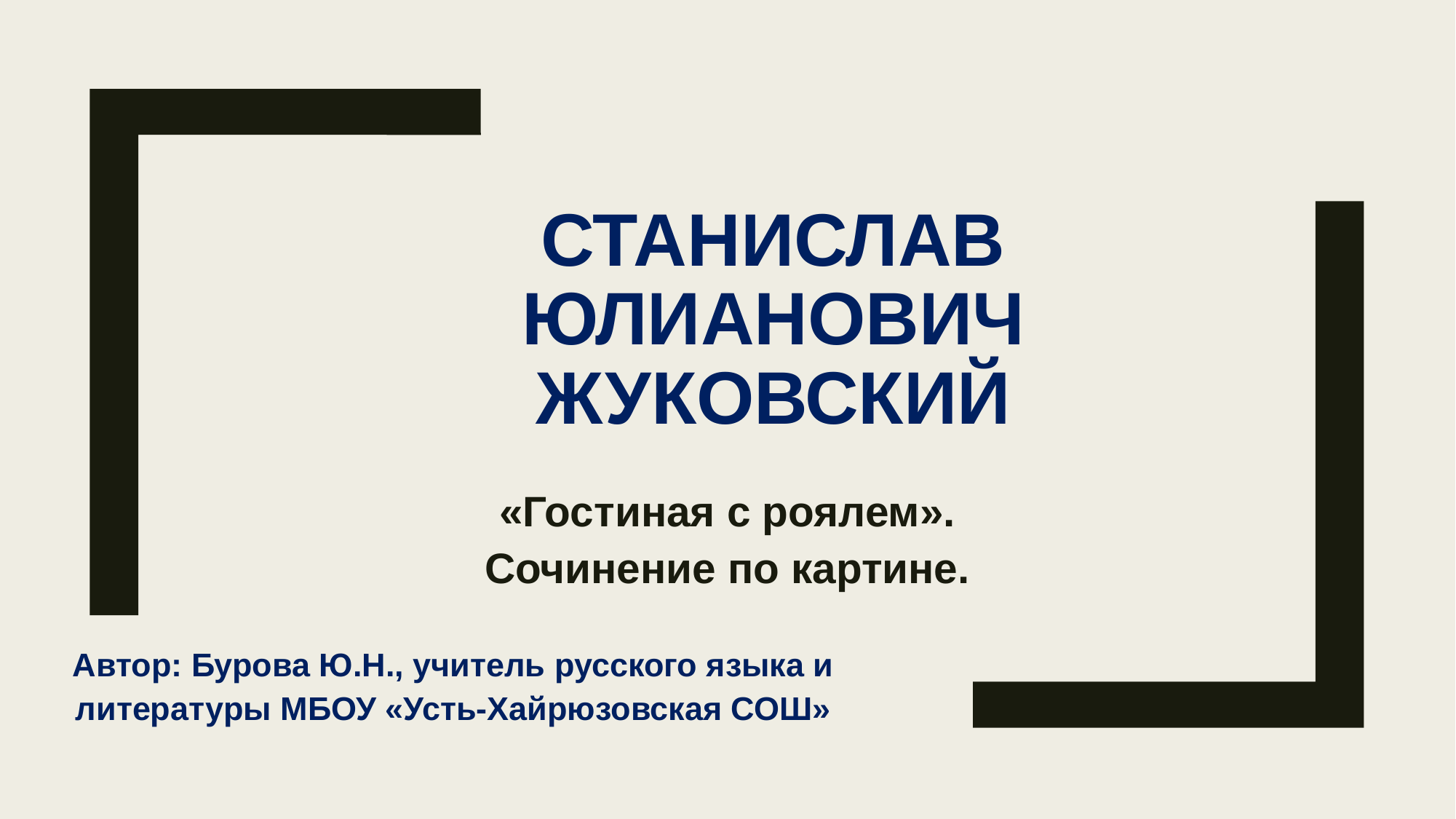

# Станислав Юлианович Жуковский
«Гостиная с роялем».
Сочинение по картине.
Автор: Бурова Ю.Н., учитель русского языка и литературы МБОУ «Усть-Хайрюзовская СОШ»